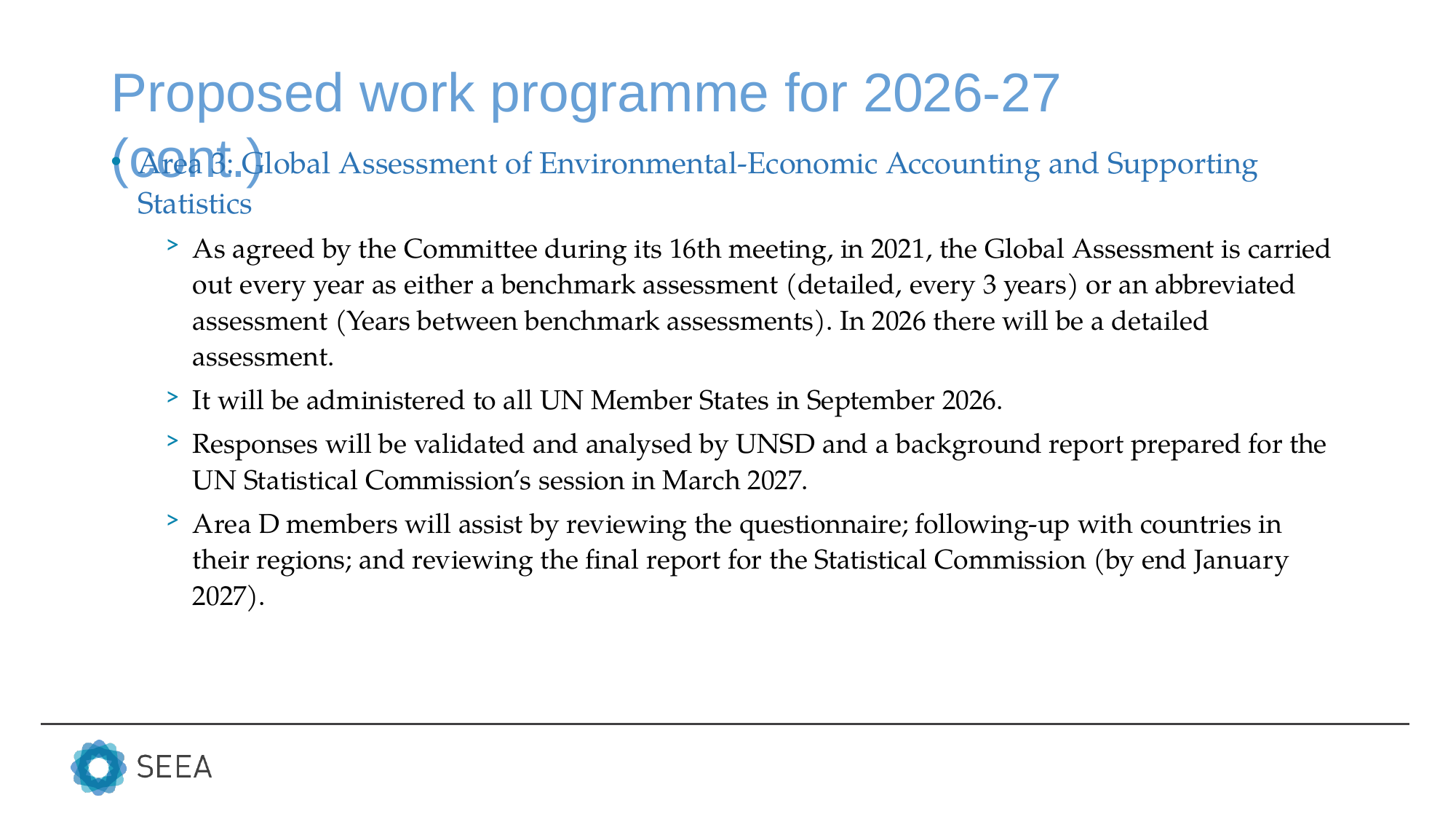

# Proposed work programme for 2026-27 (cont.)
Area 3: Global Assessment of Environmental-Economic Accounting and Supporting Statistics
As agreed by the Committee during its 16th meeting, in 2021, the Global Assessment is carried out every year as either a benchmark assessment (detailed, every 3 years) or an abbreviated assessment (Years between benchmark assessments). In 2026 there will be a detailed assessment.
It will be administered to all UN Member States in September 2026.
Responses will be validated and analysed by UNSD and a background report prepared for the UN Statistical Commission’s session in March 2027.
Area D members will assist by reviewing the questionnaire; following-up with countries in their regions; and reviewing the final report for the Statistical Commission (by end January 2027).